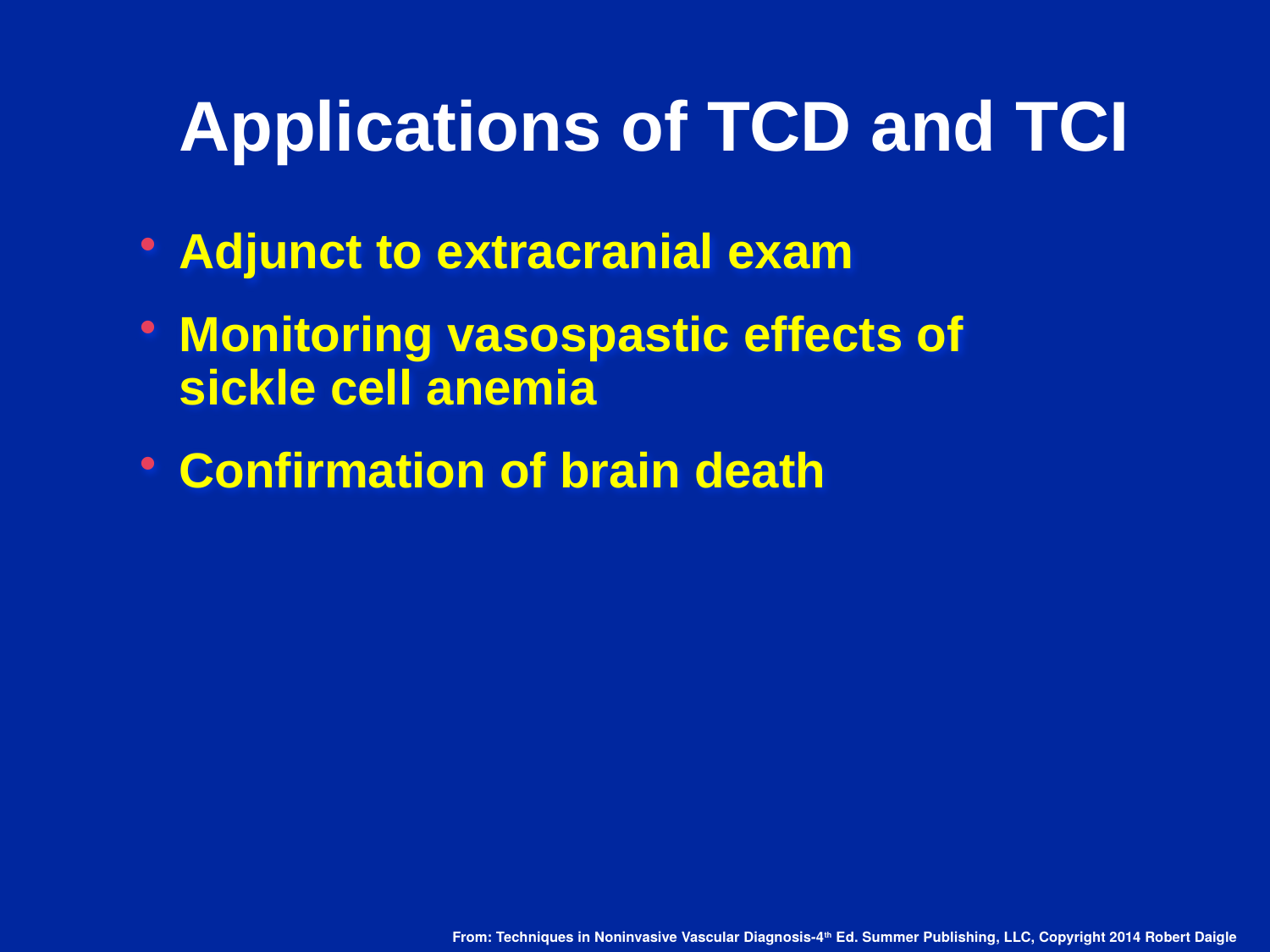

# Applications of TCD and TCI
Adjunct to extracranial exam
Monitoring vasospastic effects of sickle cell anemia
Confirmation of brain death